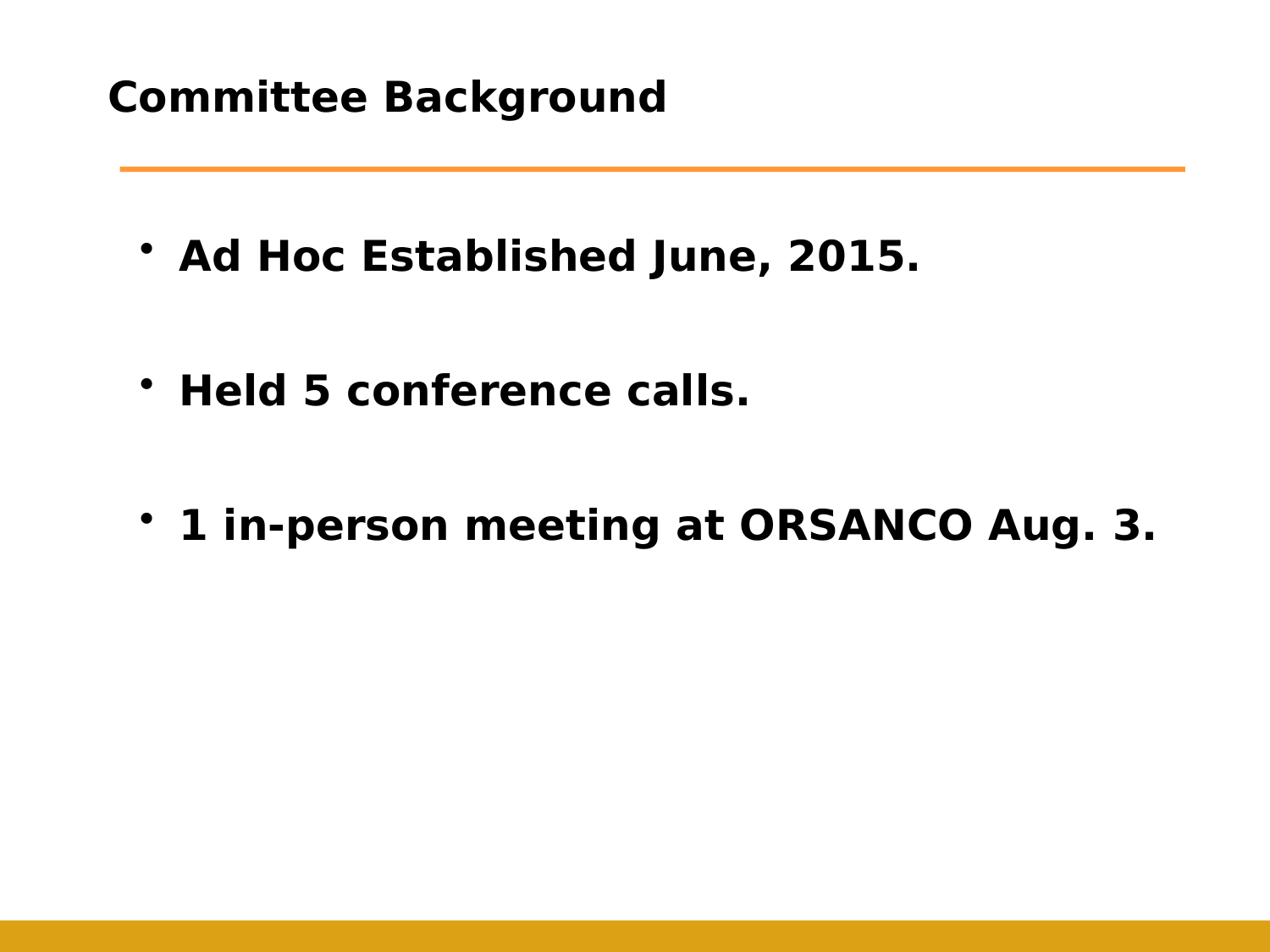

# Committee Background

Ad Hoc Established June, 2015.

Held 5 conference calls.

1 in-person meeting at ORSANCO Aug. 3.